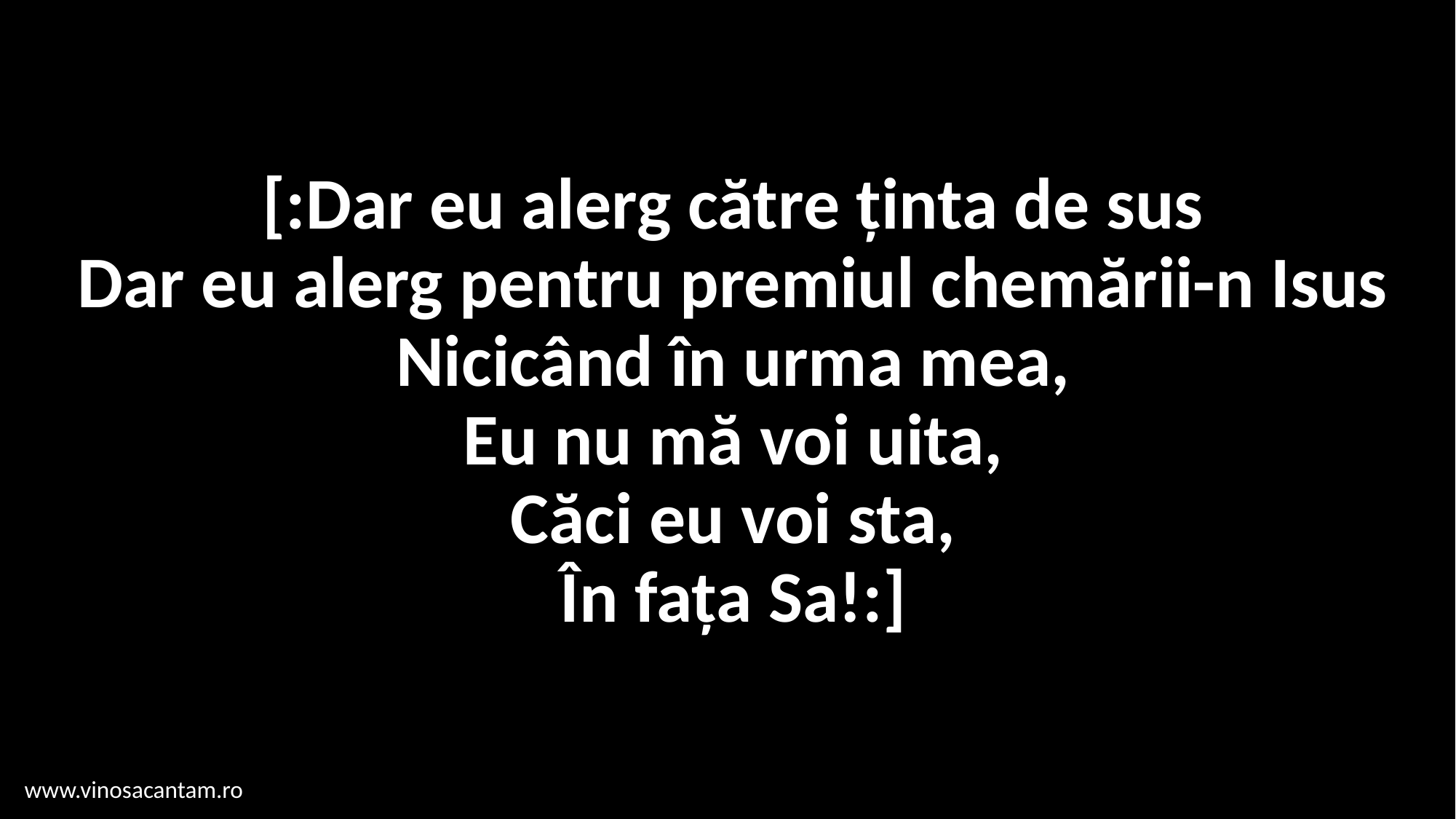

# [:Dar eu alerg către ținta de sus Dar eu alerg pentru premiul chemării-n Isus Nicicând în urma mea, Eu nu mă voi uita, Căci eu voi sta, În fața Sa!:]
www.vinosacantam.ro